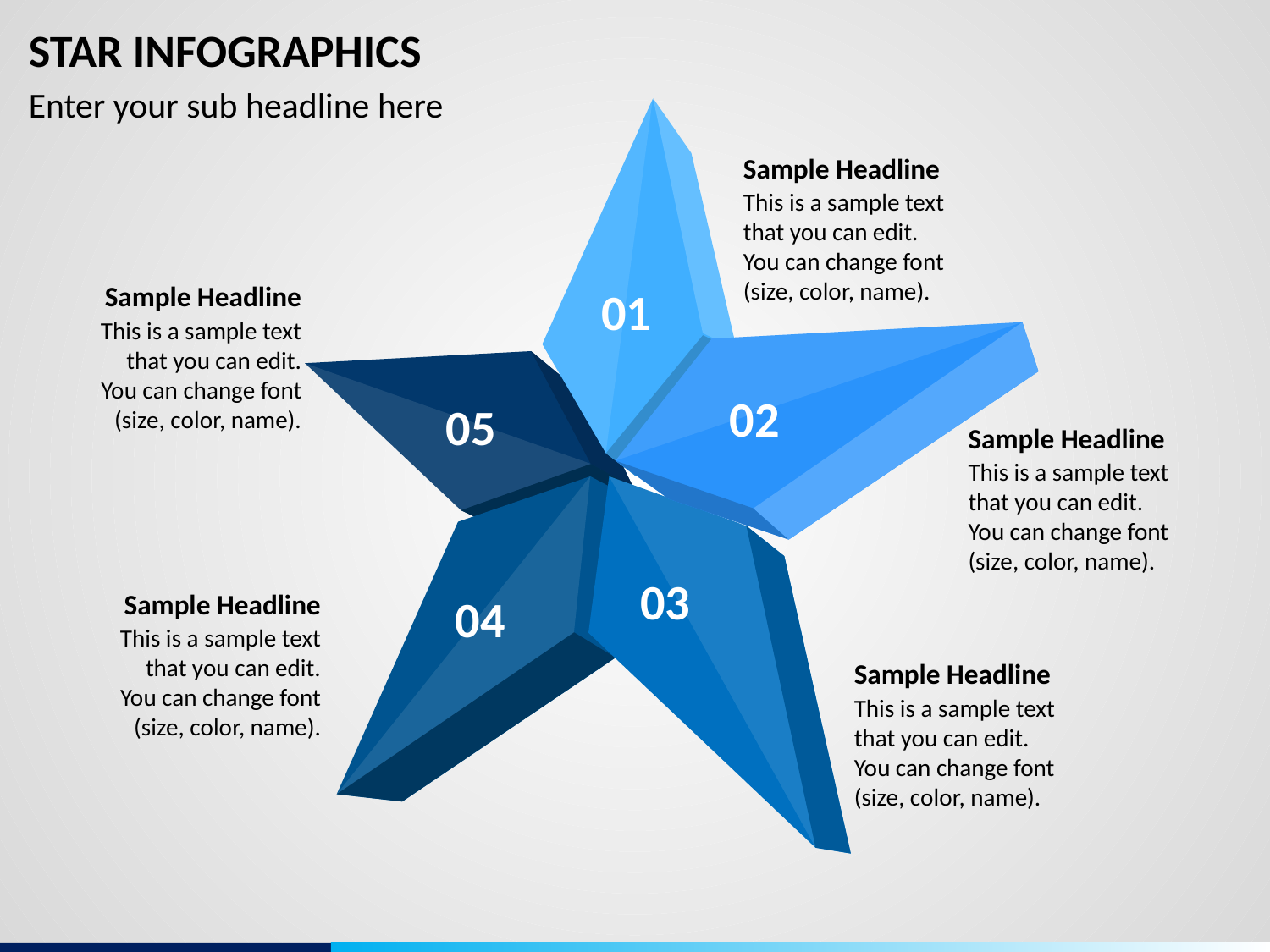

# STAR INFOGRAPHICS
Enter your sub headline here

Sample Headline
This is a sample text that you can edit. You can change font (size, color, name).
Sample Headline
01
This is a sample text that you can edit. You can change font (size, color, name).

02
05
Sample Headline
This is a sample text that you can edit. You can change font (size, color, name).

03
Sample Headline
04
This is a sample text that you can edit. You can change font (size, color, name).

Sample Headline
This is a sample text that you can edit. You can change font (size, color, name).